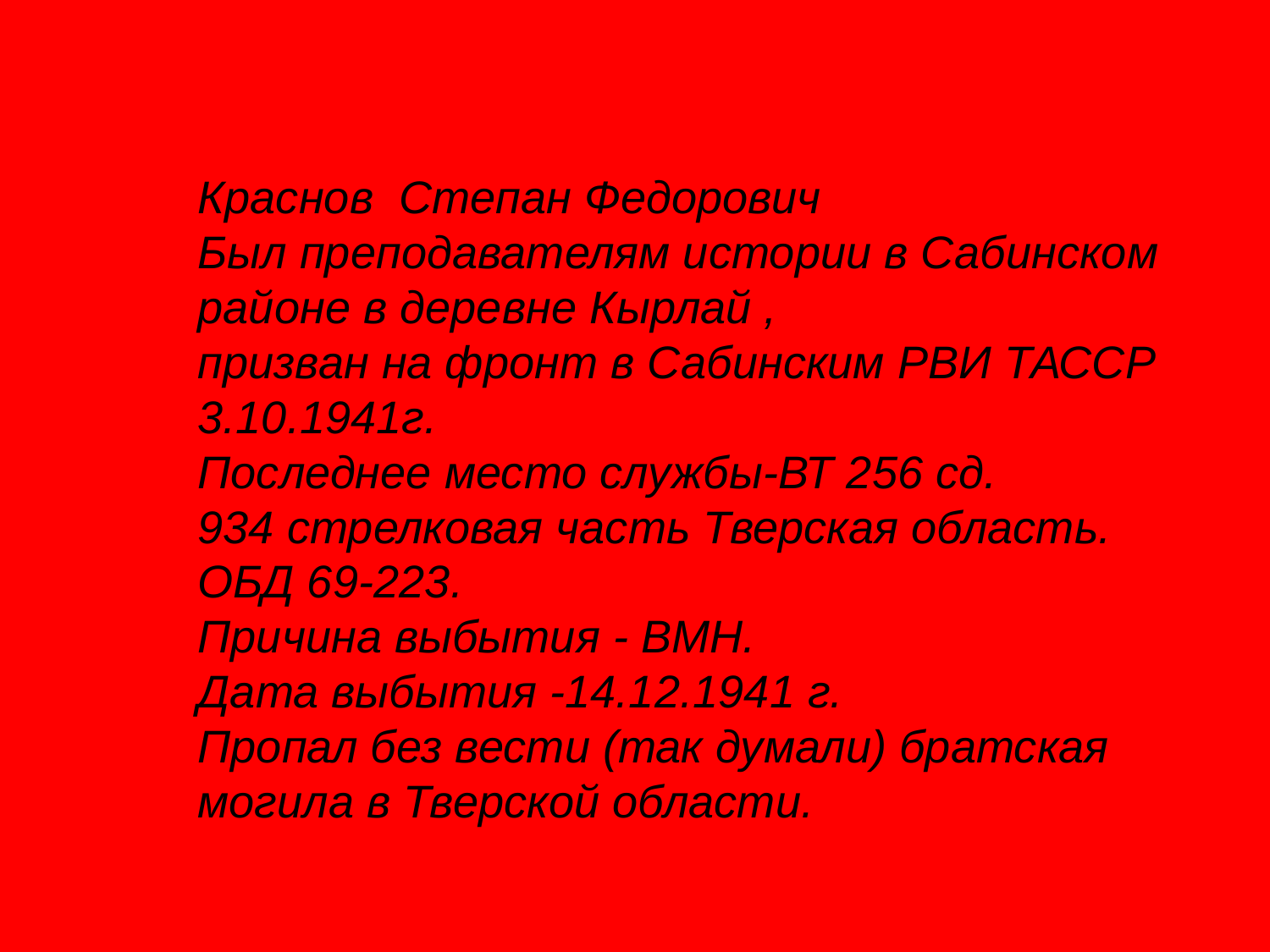

Краснов  Степан Федорович
Был преподавателям истории в Сабинском районе в деревне Кырлай ,
призван на фронт в Сабинским РВИ ТАССР 3.10.1941г.
Последнее место службы-ВТ 256 сд.
934 стрелковая часть Тверская область.
ОБД 69-223.
Причина выбытия - ВМН.
Дата выбытия -14.12.1941 г.
Пропал без вести (так думали) братская
могила в Тверской области.